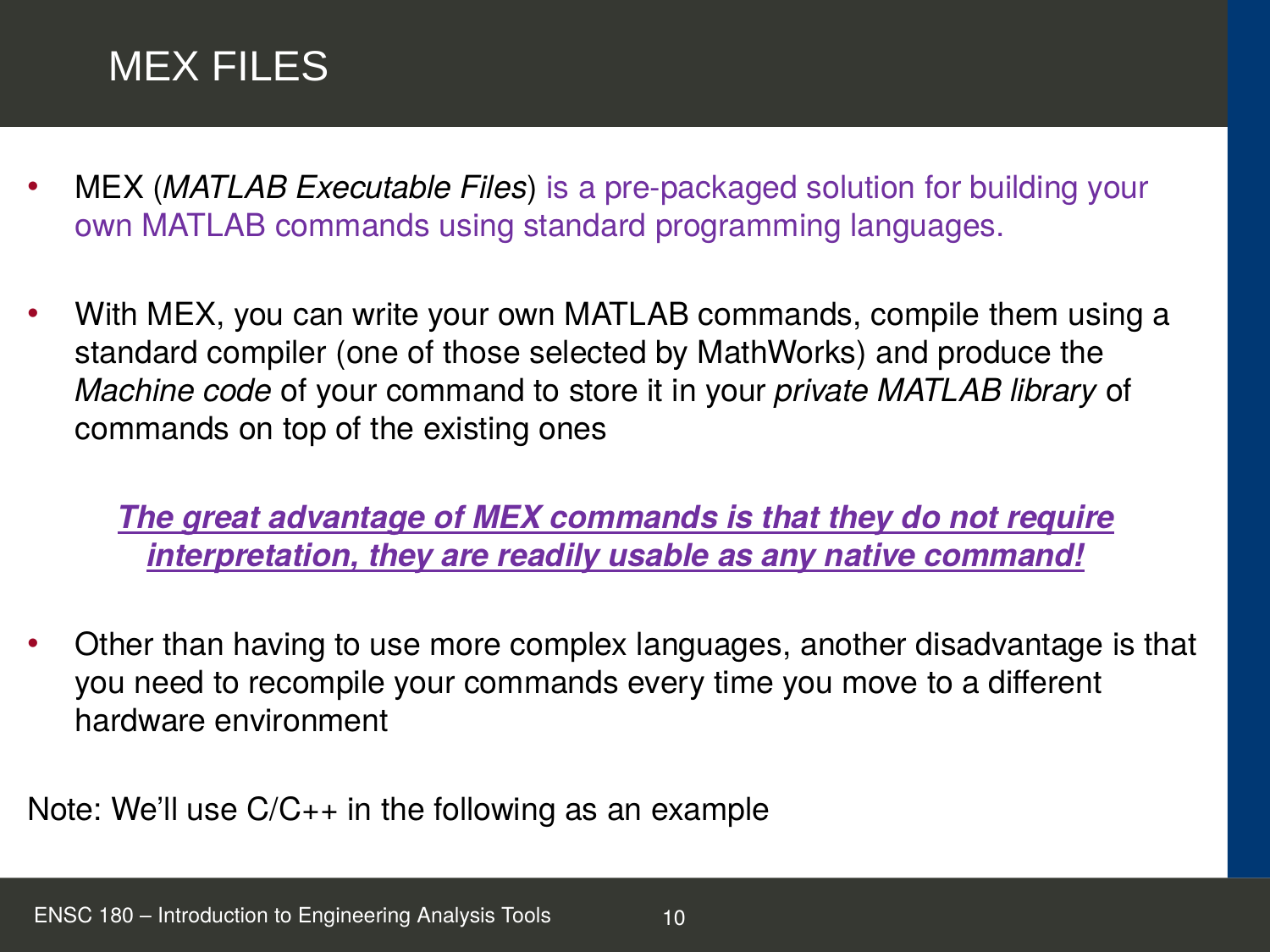

# MEX FILES
MEX (MATLAB Executable Files) is a pre-packaged solution for building your own MATLAB commands using standard programming languages.

With MEX, you can write your own MATLAB commands, compile them using a standard compiler (one of those selected by MathWorks) and produce the Machine code of your command to store it in your private MATLAB library of commands on top of the existing ones

The great advantage of MEX commands is that they do not require interpretation, they are readily usable as any native command!

Other than having to use more complex languages, another disadvantage is that you need to recompile your commands every time you move to a different hardware environment

Note: We’ll use C/C++ in the following as an example

ENSC 180 – Introduction to Engineering Analysis Tools